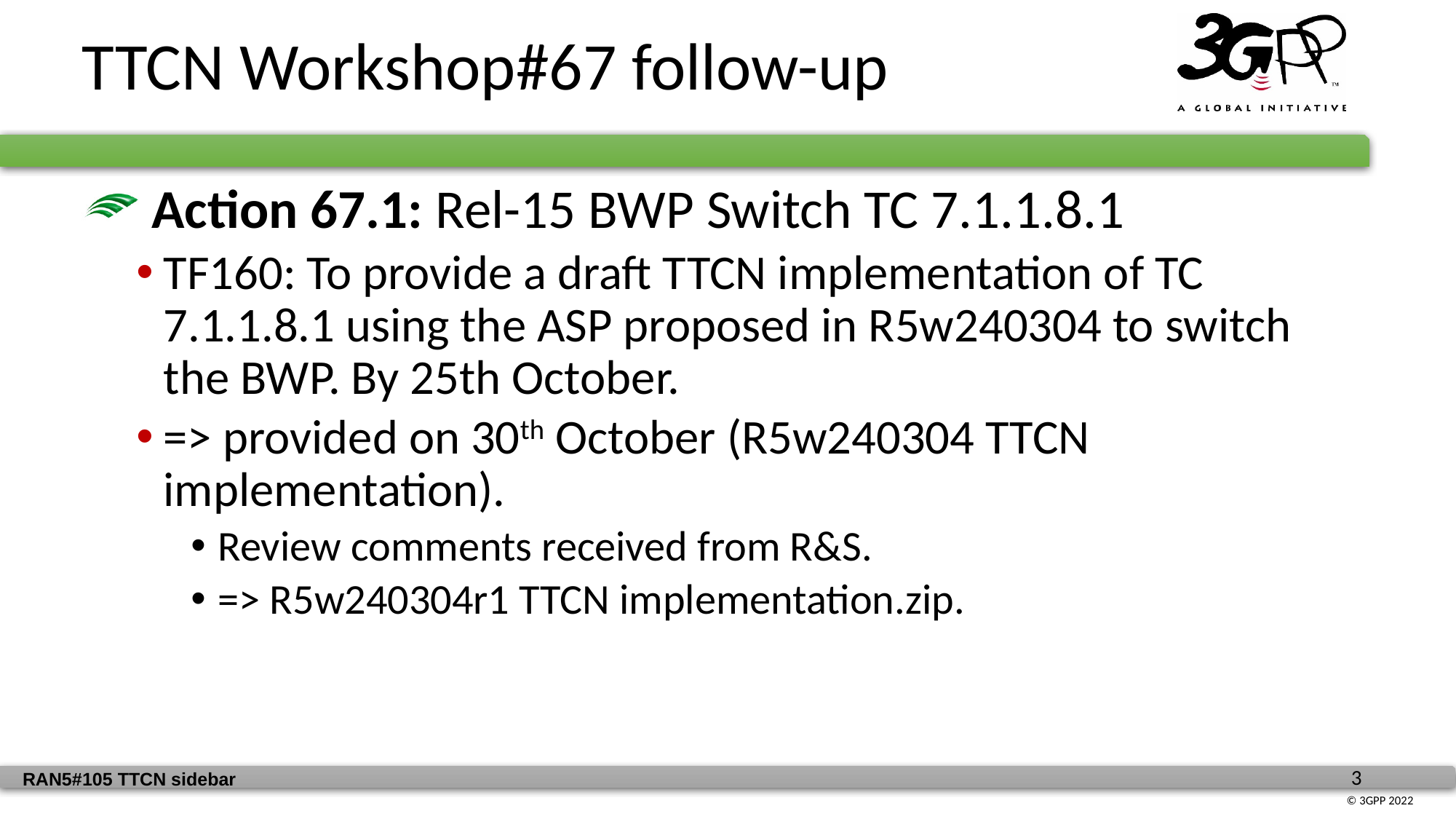

TTCN Workshop#67 follow-up
 Action 67.1: Rel-15 BWP Switch TC 7.1.1.8.1
TF160: To provide a draft TTCN implementation of TC 7.1.1.8.1 using the ASP proposed in R5w240304 to switch the BWP. By 25th October.
=> provided on 30th October (R5w240304 TTCN implementation).
Review comments received from R&S.
=> R5w240304r1 TTCN implementation.zip.